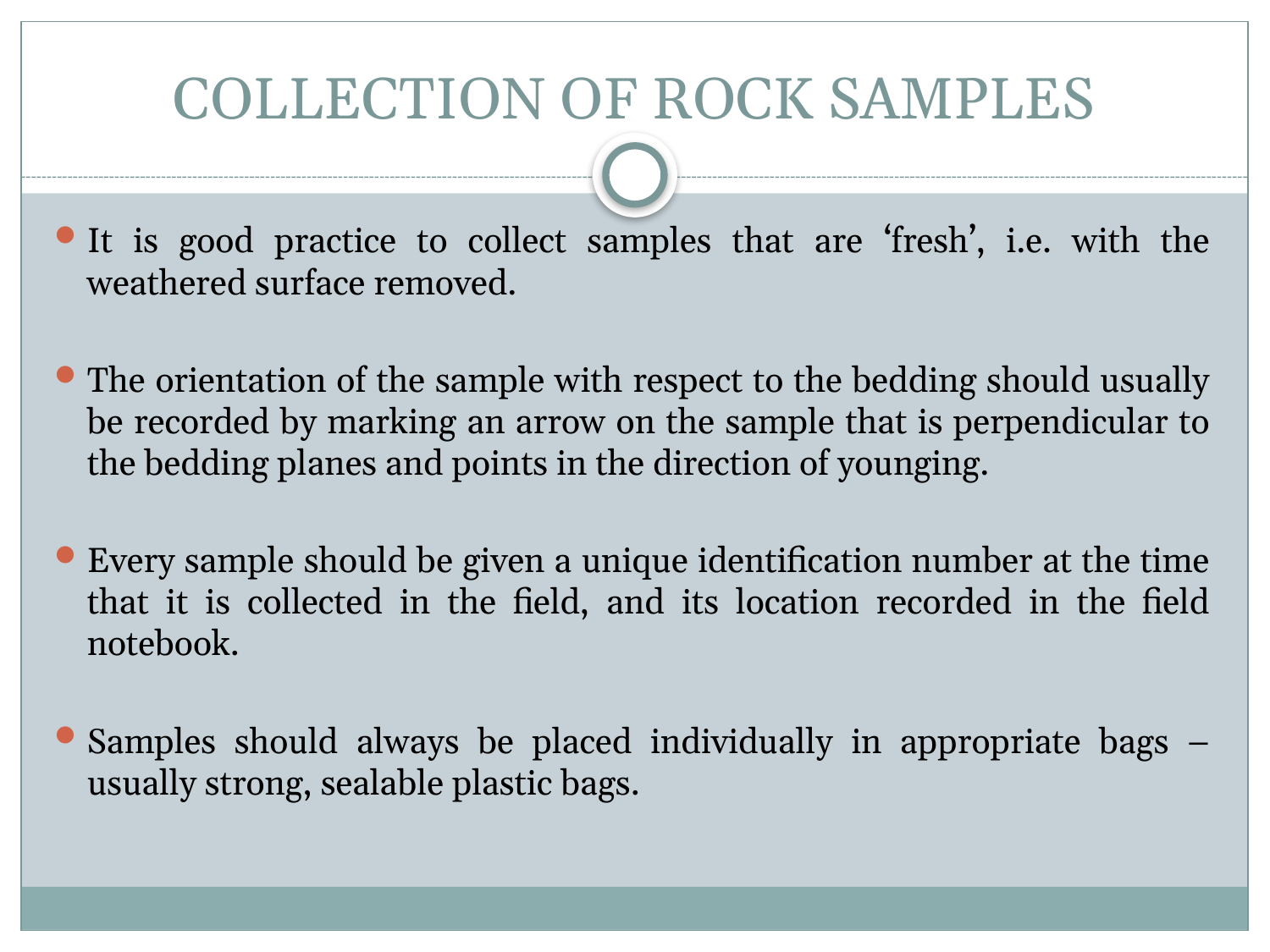

# Collection of rock samples
It is good practice to collect samples that are ‘fresh’, i.e. with the weathered surface removed.

The orientation of the sample with respect to the bedding should usually be recorded by marking an arrow on the sample that is perpendicular to the bedding planes and points in the direction of younging.

Every sample should be given a unique identification number at the time that it is collected in the field, and its location recorded in the field notebook.

Samples should always be placed individually in appropriate bags – usually strong, sealable plastic bags.